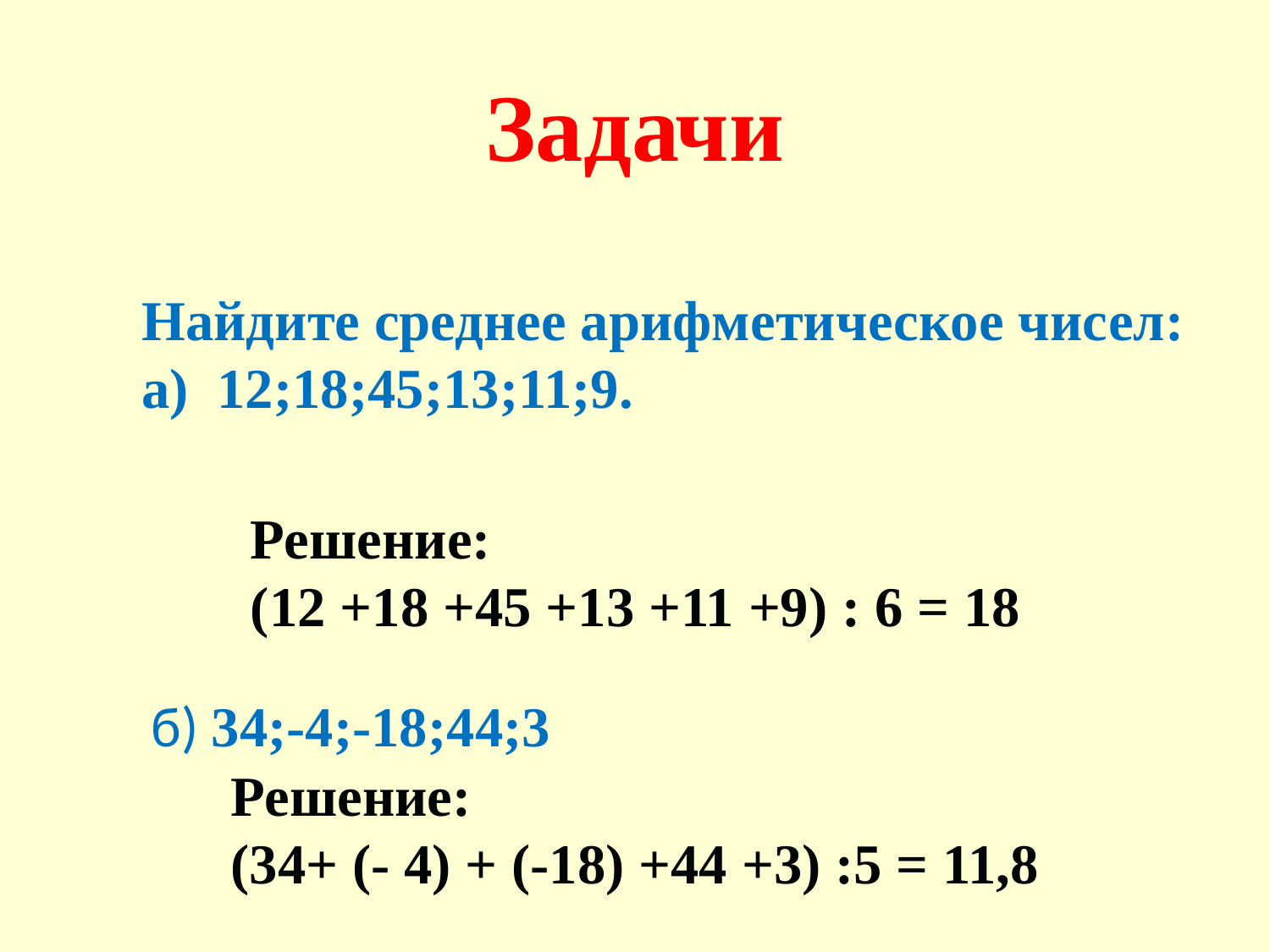

Задачи
Найдите среднее арифметическое чисел:
а)  12;18;45;13;11;9.

Решение:
(12 +18 +45 +13 +11 +9) : 6 = 18
б) 34;-4;-18;44;3
Решение:
(34+ (- 4) + (-18) +44 +3) :5 = 11,8